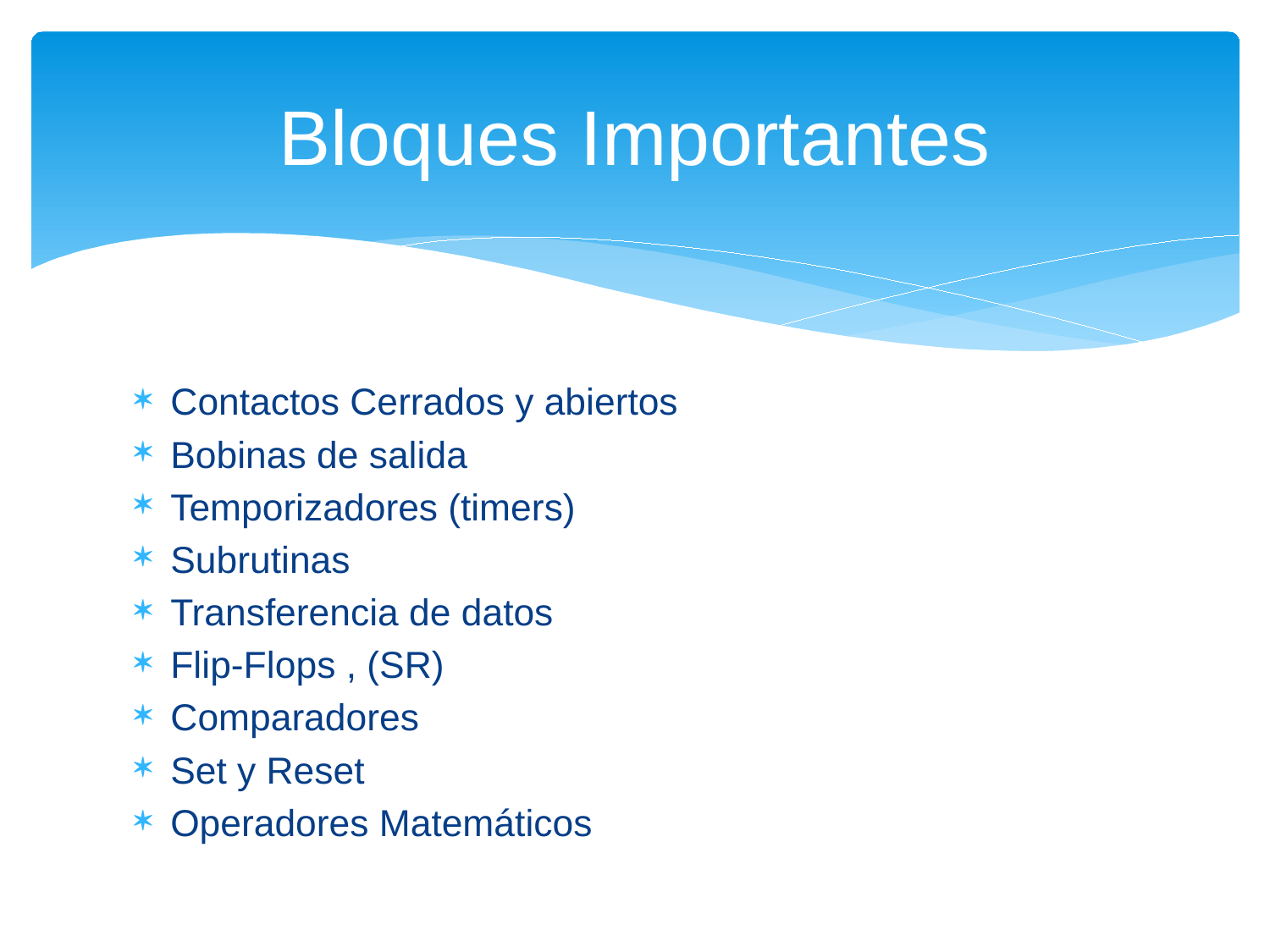

# Bloques Importantes
Contactos Cerrados y abiertos
Bobinas de salida
Temporizadores (timers)
Subrutinas
Transferencia de datos
Flip-Flops , (SR)
Comparadores
Set y Reset
Operadores Matemáticos